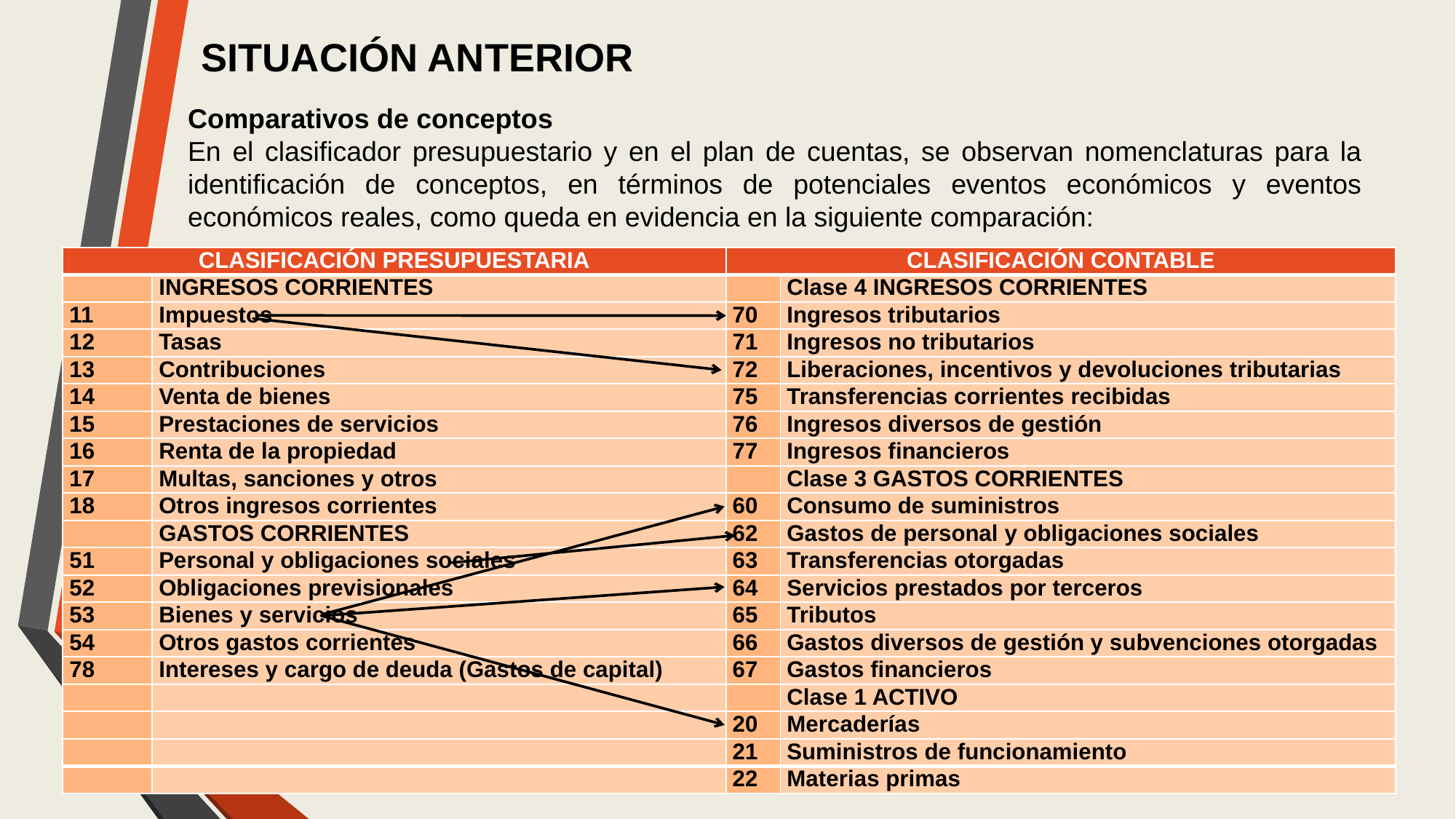

SITUACIÓN ANTERIOR
Comparativos de conceptos
En el clasificador presupuestario y en el plan de cuentas, se observan nomenclaturas para la identificación de conceptos, en términos de potenciales eventos económicos y eventos económicos reales, como queda en evidencia en la siguiente comparación:
| CLASIFICACIÓN PRESUPUESTARIA |  | CLASIFICACIÓN CONTABLE |  |
| --- | --- | --- | --- |
|  | INGRESOS CORRIENTES |  | Clase 4 INGRESOS CORRIENTES |
| 11 | Impuestos | 70 | Ingresos tributarios |
| 12 | Tasas | 71 | Ingresos no tributarios |
| 13 | Contribuciones | 72 | Liberaciones, incentivos y devoluciones tributarias |
| 14 | Venta de bienes | 75 | Transferencias corrientes recibidas |
| 15 | Prestaciones de servicios | 76 | Ingresos diversos de gestión |
| 16 | Renta de la propiedad | 77 | Ingresos financieros |
| 17 | Multas, sanciones y otros |  | Clase 3 GASTOS CORRIENTES |
| 18 | Otros ingresos corrientes | 60 | Consumo de suministros |
|  | GASTOS CORRIENTES | 62 | Gastos de personal y obligaciones sociales |
| 51 | Personal y obligaciones sociales | 63 | Transferencias otorgadas |
| 52 | Obligaciones previsionales | 64 | Servicios prestados por terceros |
| 53 | Bienes y servicios | 65 | Tributos |
| 54 | Otros gastos corrientes | 66 | Gastos diversos de gestión y subvenciones otorgadas |
| 78 | Intereses y cargo de deuda (Gastos de capital) | 67 | Gastos financieros |
|  |  |  | Clase 1 ACTIVO |
|  |  | 20 | Mercaderías |
|  |  | 21 | Suministros de funcionamiento |
|  |  | 22 | Materias primas |